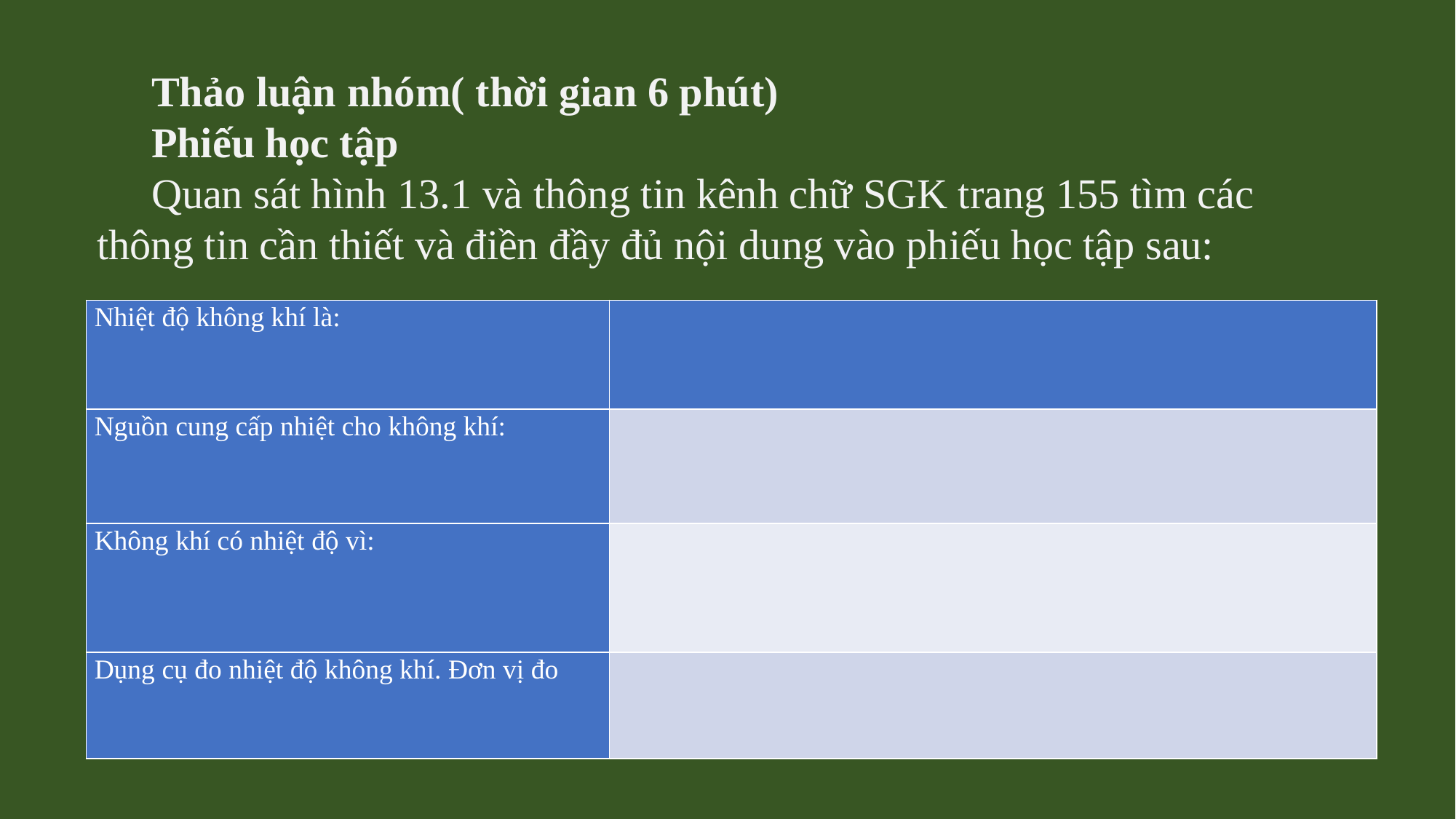

Thảo luận nhóm( thời gian 6 phút)
Phiếu học tập
Quan sát hình 13.1 và thông tin kênh chữ SGK trang 155 tìm các thông tin cần thiết và điền đầy đủ nội dung vào phiếu học tập sau:
| Nhiệt độ không khí là: |  |
| --- | --- |
| Nguồn cung cấp nhiệt cho không khí: |  |
| Không khí có nhiệt độ vì: |  |
| Dụng cụ đo nhiệt độ không khí. Đơn vị đo |  |